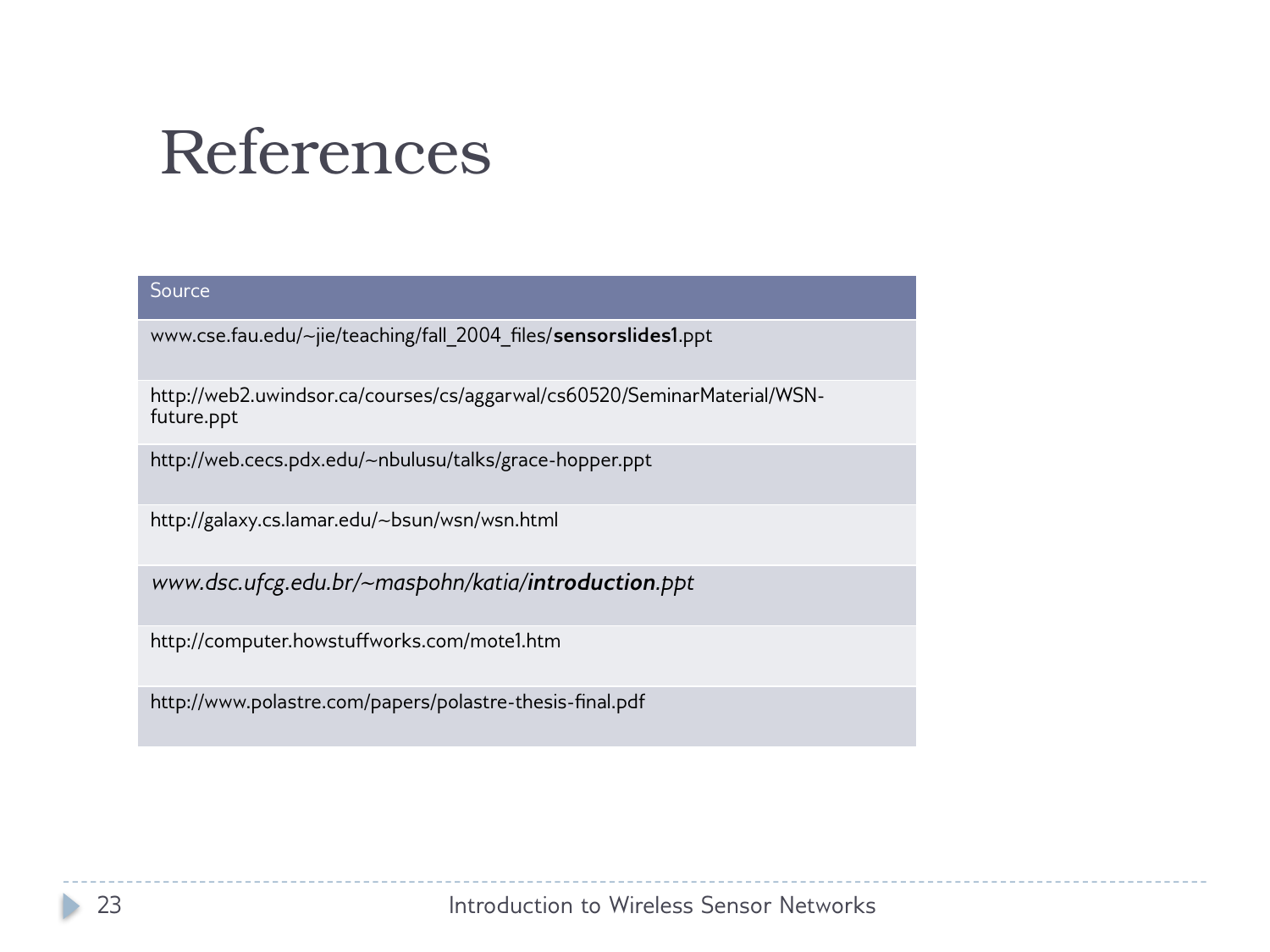

References
| Source |
| --- |
| www.cse.fau.edu/~jie/teaching/fall\_2004\_files/sensorslides1.ppt |
| http://web2.uwindsor.ca/courses/cs/aggarwal/cs60520/SeminarMaterial/WSN-future.ppt |
| http://web.cecs.pdx.edu/~nbulusu/talks/grace-hopper.ppt |
| http://galaxy.cs.lamar.edu/~bsun/wsn/wsn.html |
| www.dsc.ufcg.edu.br/~maspohn/katia/introduction.ppt |
| http://computer.howstuffworks.com/mote1.htm |
| http://www.polastre.com/papers/polastre-thesis-final.pdf |
23
Introduction to Wireless Sensor Networks